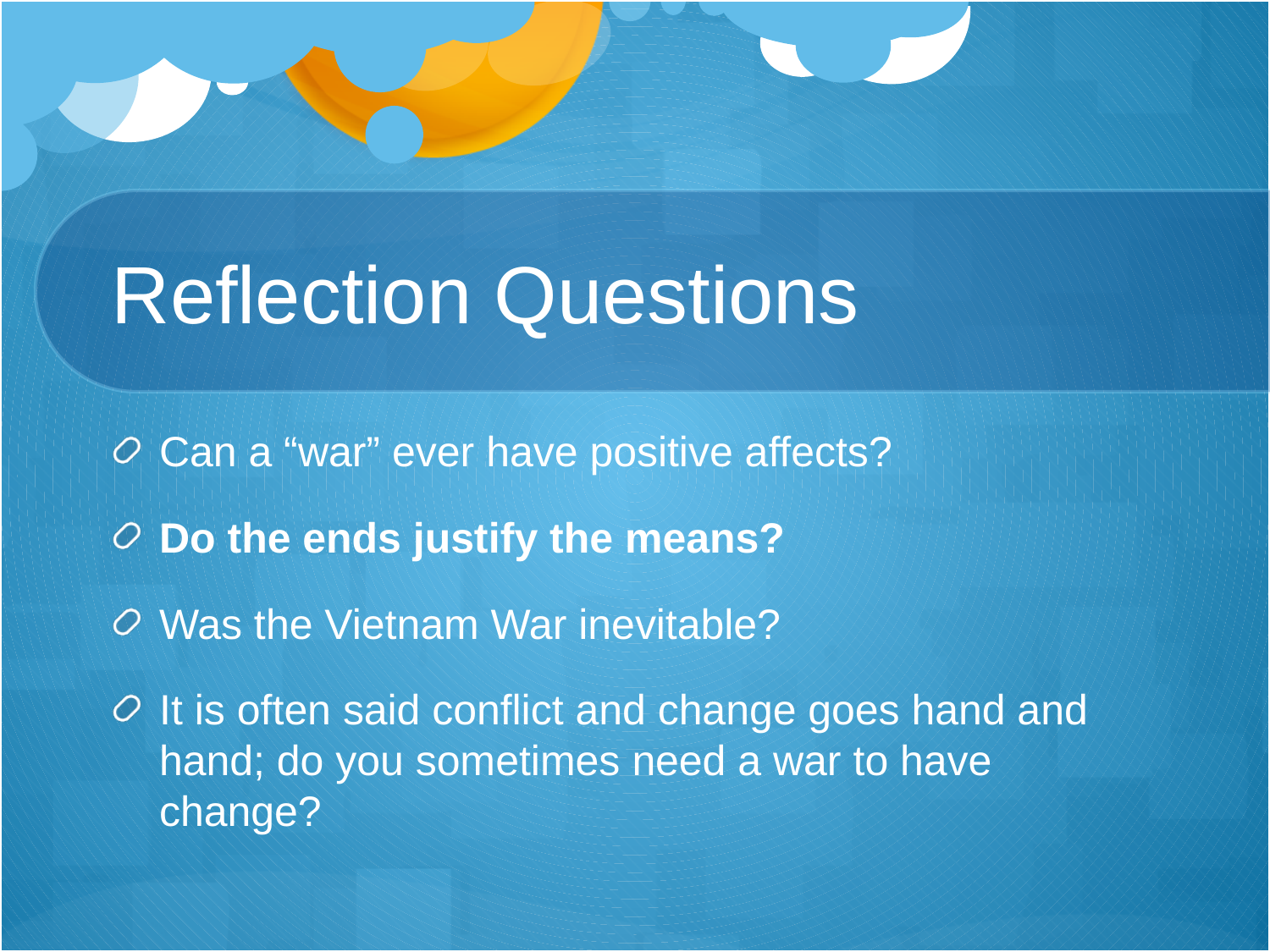

# Reflection Questions
Can a “war” ever have positive affects?
Do the ends justify the means?
Was the Vietnam War inevitable?
It is often said conflict and change goes hand and hand; do you sometimes need a war to have change?